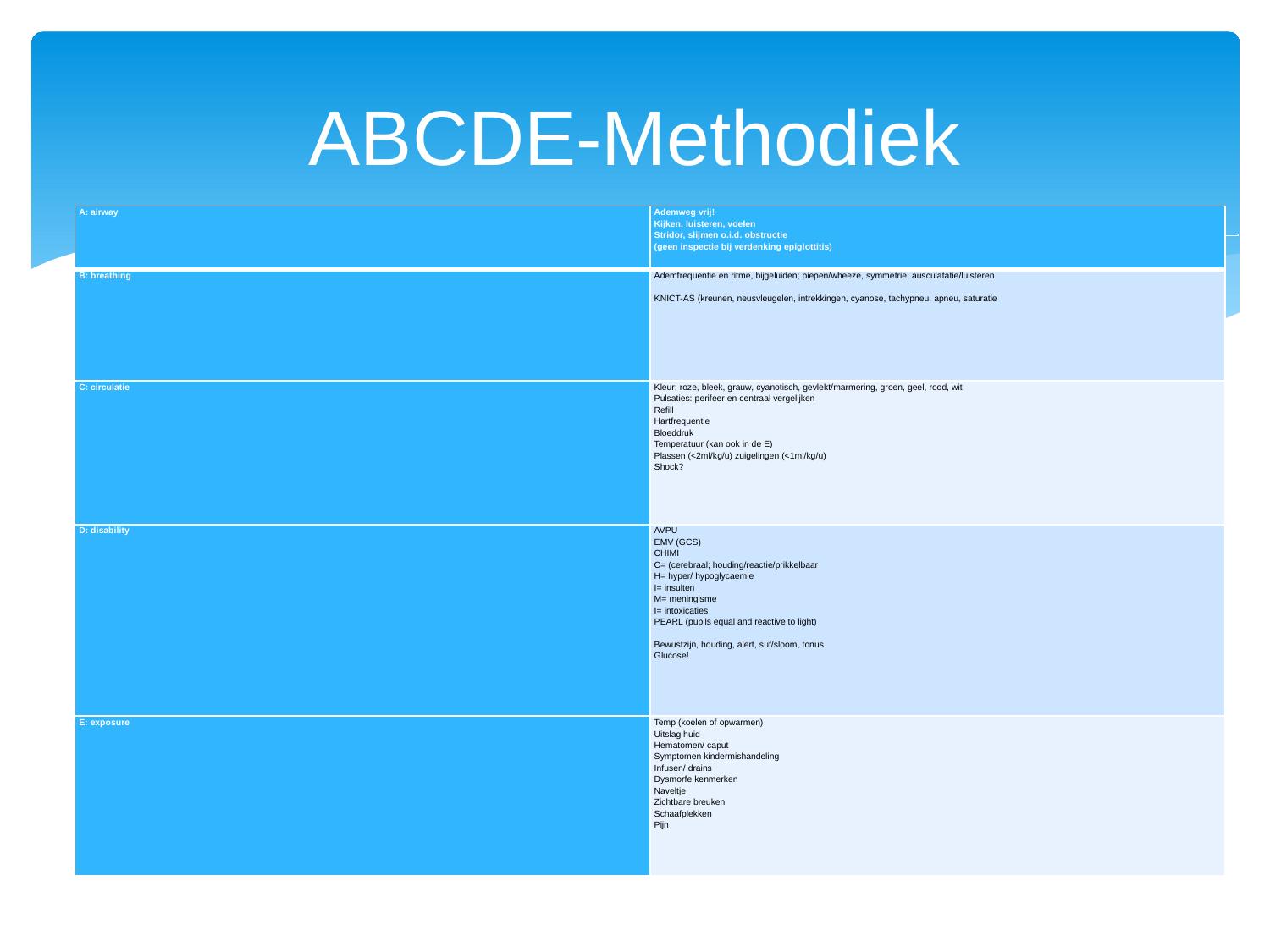

# ABCDE-Methodiek
| A: airway | Ademweg vrij! Kijken, luisteren, voelen Stridor, slijmen o.i.d. obstructie (geen inspectie bij verdenking epiglottitis) |
| --- | --- |
| B: breathing | Ademfrequentie en ritme, bijgeluiden; piepen/wheeze, symmetrie, ausculatatie/luisteren   KNICT-AS (kreunen, neusvleugelen, intrekkingen, cyanose, tachypneu, apneu, saturatie |
| C: circulatie | Kleur: roze, bleek, grauw, cyanotisch, gevlekt/marmering, groen, geel, rood, wit Pulsaties: perifeer en centraal vergelijken Refill Hartfrequentie Bloeddruk Temperatuur (kan ook in de E) Plassen (<2ml/kg/u) zuigelingen (<1ml/kg/u) Shock? |
| D: disability | AVPU EMV (GCS) CHIMI C= (cerebraal; houding/reactie/prikkelbaar H= hyper/ hypoglycaemie I= insulten M= meningisme I= intoxicaties PEARL (pupils equal and reactive to light)   Bewustzijn, houding, alert, suf/sloom, tonus Glucose! |
| E: exposure | Temp (koelen of opwarmen) Uitslag huid Hematomen/ caput Symptomen kindermishandeling Infusen/ drains Dysmorfe kenmerken Naveltje Zichtbare breuken Schaafplekken Pijn |